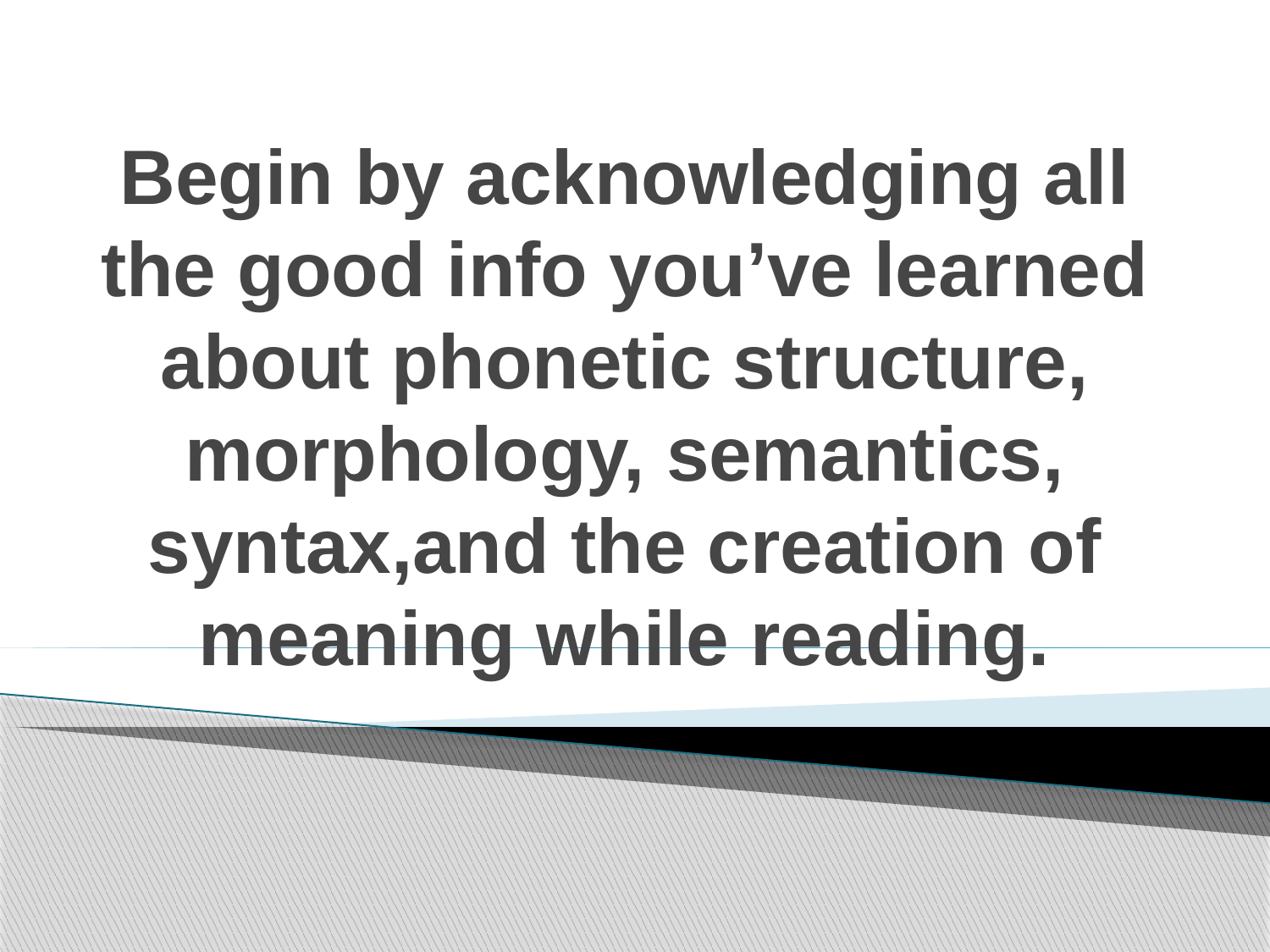

# Begin by acknowledging all the good info you’ve learned about phonetic structure, morphology, semantics, syntax,and the creation of meaning while reading.